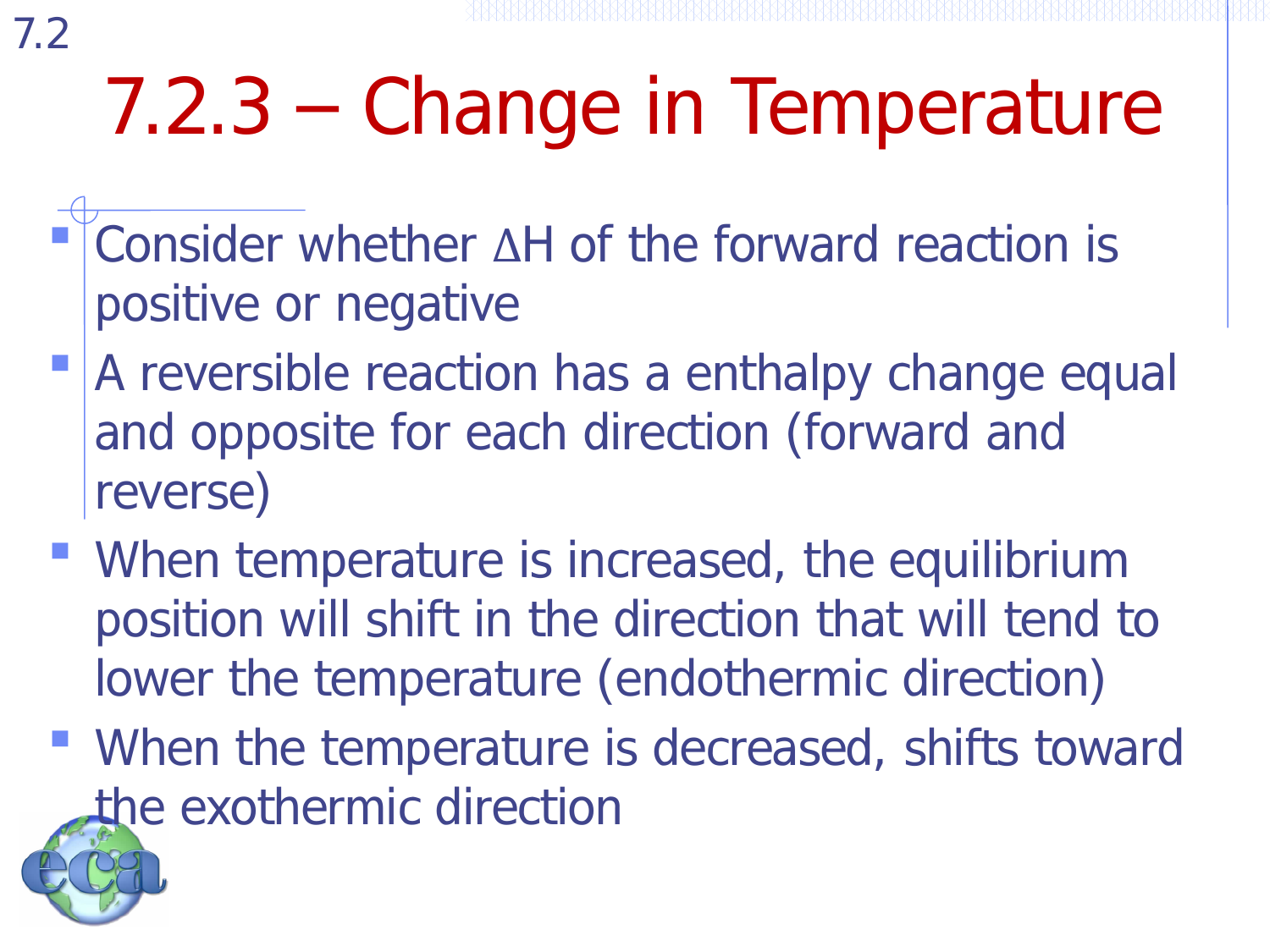

# 7.2.3 – Change in Temperature
Consider whether ∆H of the forward reaction is positive or negative
A reversible reaction has a enthalpy change equal and opposite for each direction (forward and reverse)
When temperature is increased, the equilibrium position will shift in the direction that will tend to lower the temperature (endothermic direction)
When the temperature is decreased, shifts toward the exothermic direction